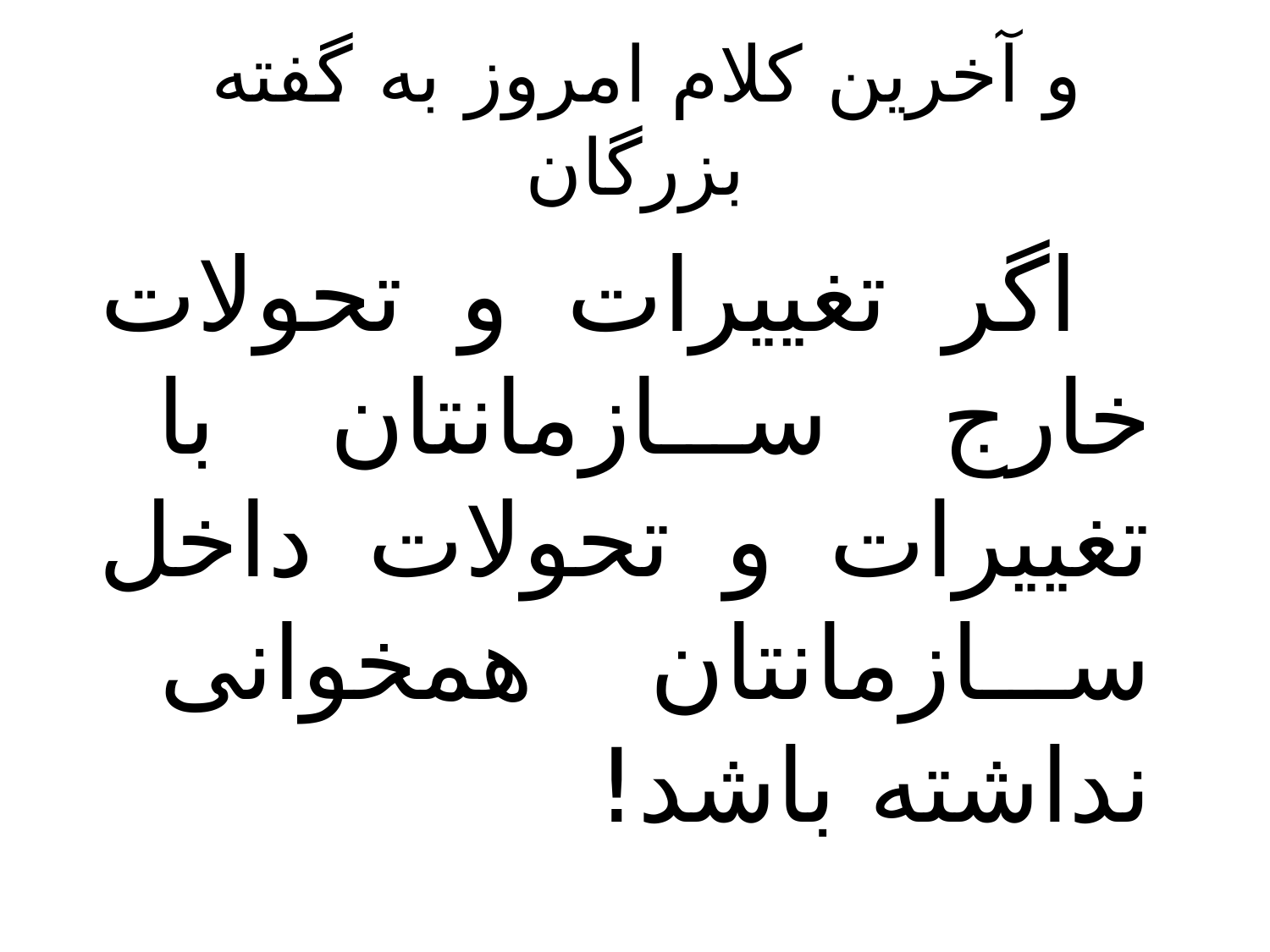

# و آخرین کلام امروز به گفته بزرگان
  اگر تغییرات و تحولات خارج سازمانتان با تغییرات و تحولات داخل سازمانتان همخوانی نداشته باشد!